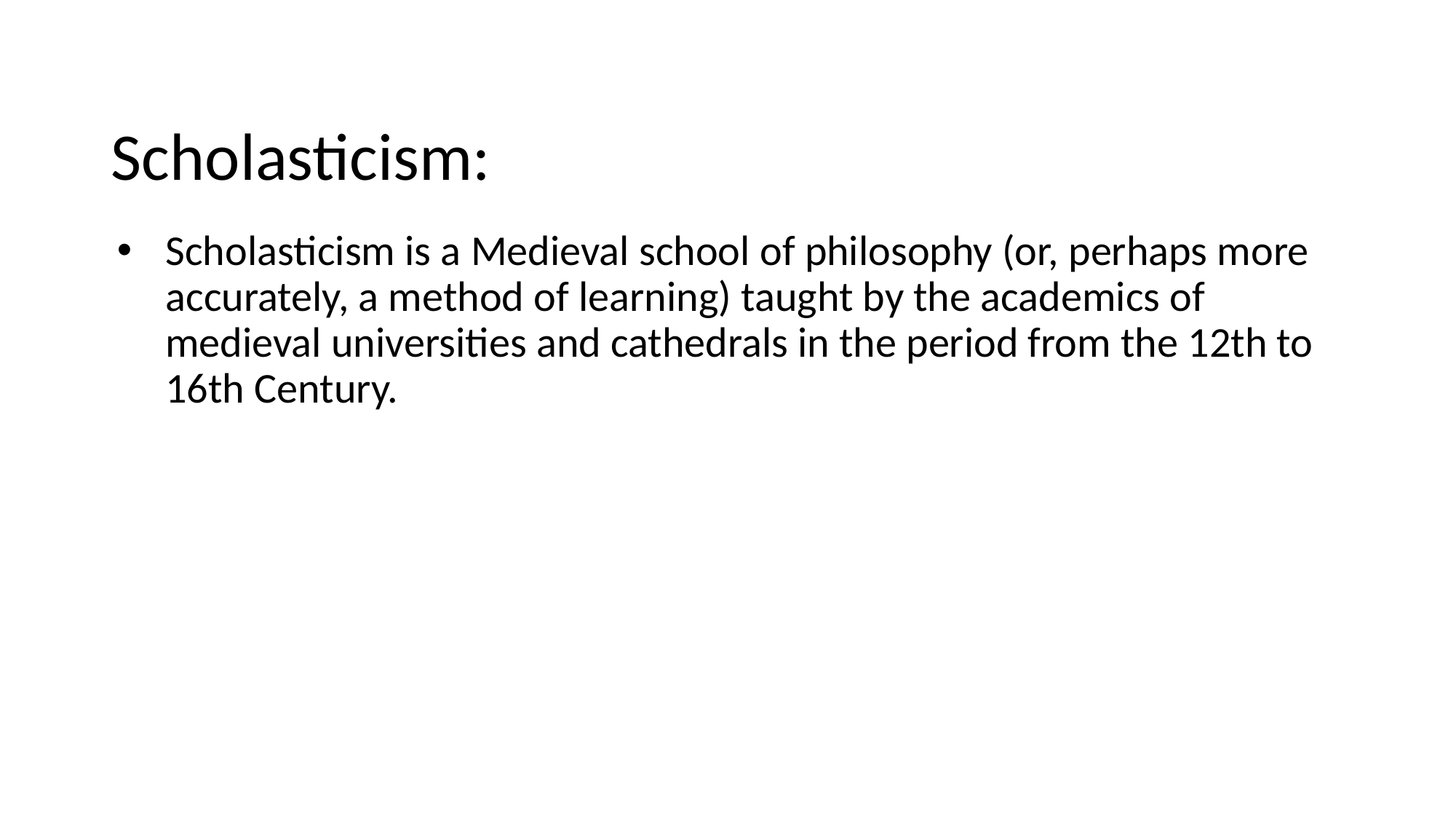

# Scholasticism:
Scholasticism is a Medieval school of philosophy (or, perhaps more accurately, a method of learning) taught by the academics of medieval universities and cathedrals in the period from the 12th to 16th Century.